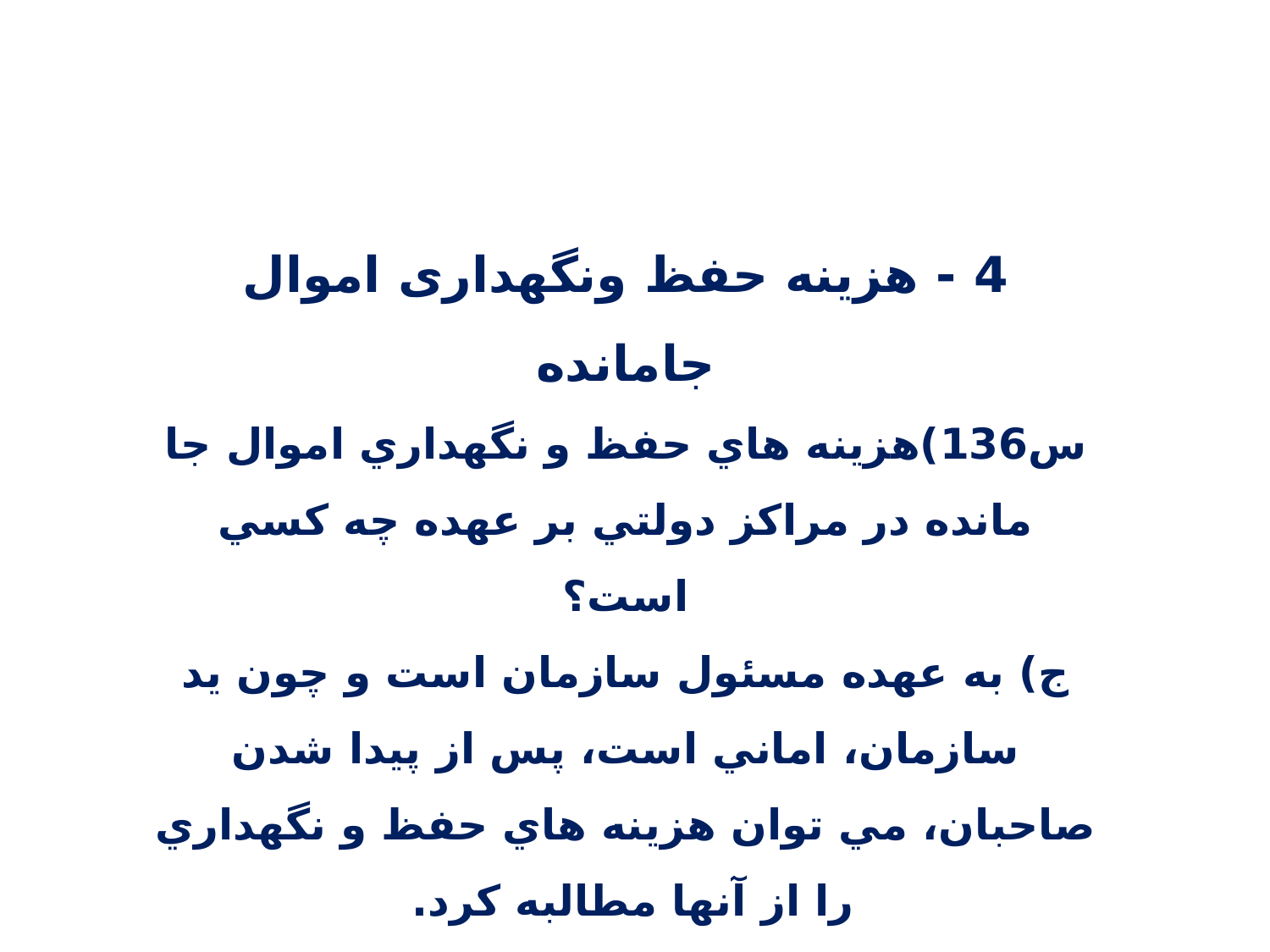

4 - هزینه حفظ ونگهداری اموال جامانده
س136)هزينه هاي حفظ و نگهداري اموال جا مانده در مراكز دولتي بر عهده چه كسي است؟
ج) به عهده مسئول سازمان است و چون يد سازمان، اماني است، پس از پيدا شدن صاحبان، مي توان هزينه هاي حفظ و نگهداري را از آنها مطالبه كرد.